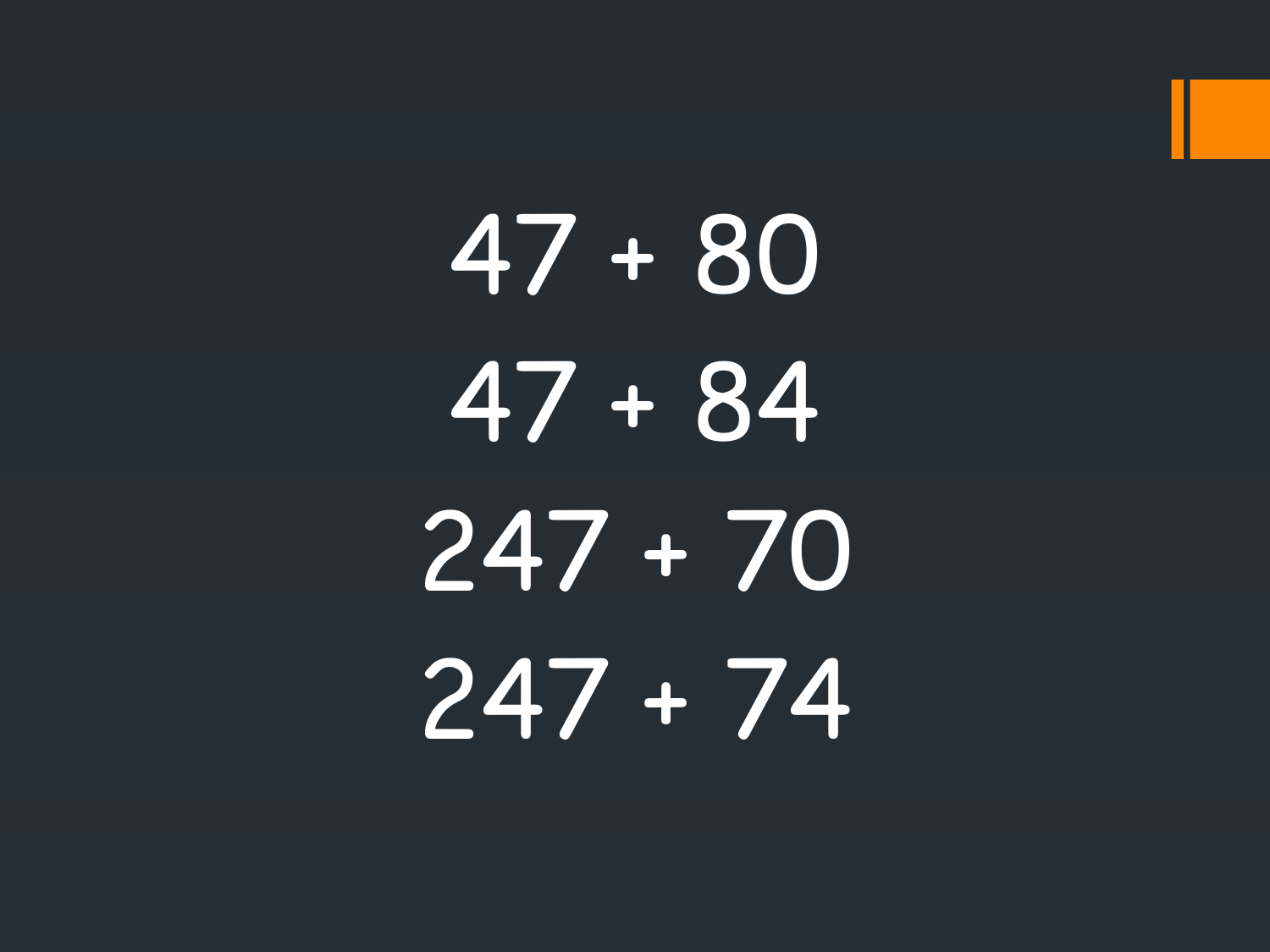

47 + 80
47 + 84
247 + 70
247 + 74